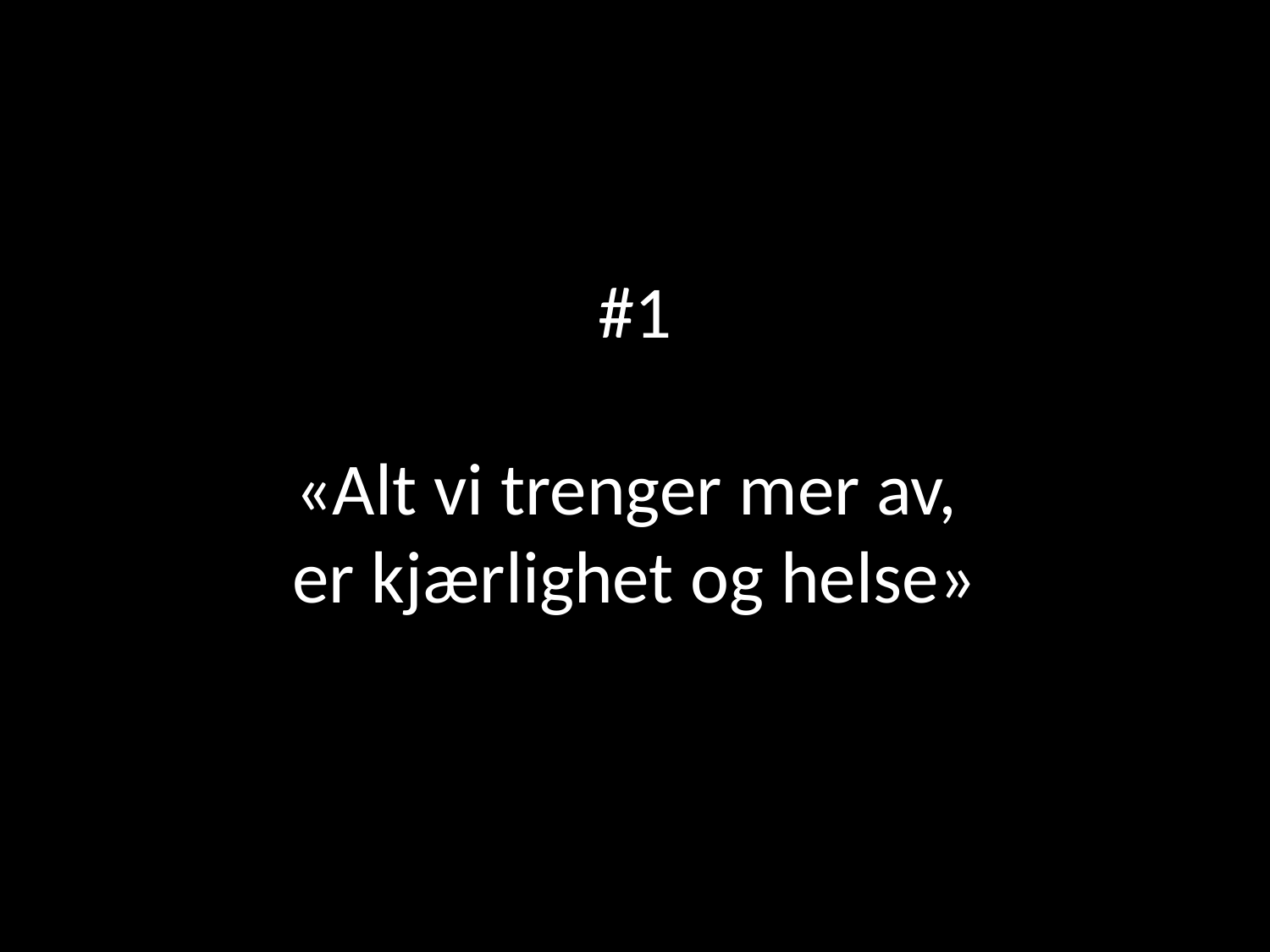

# #1 «Alt vi trenger mer av, er kjærlighet og helse»